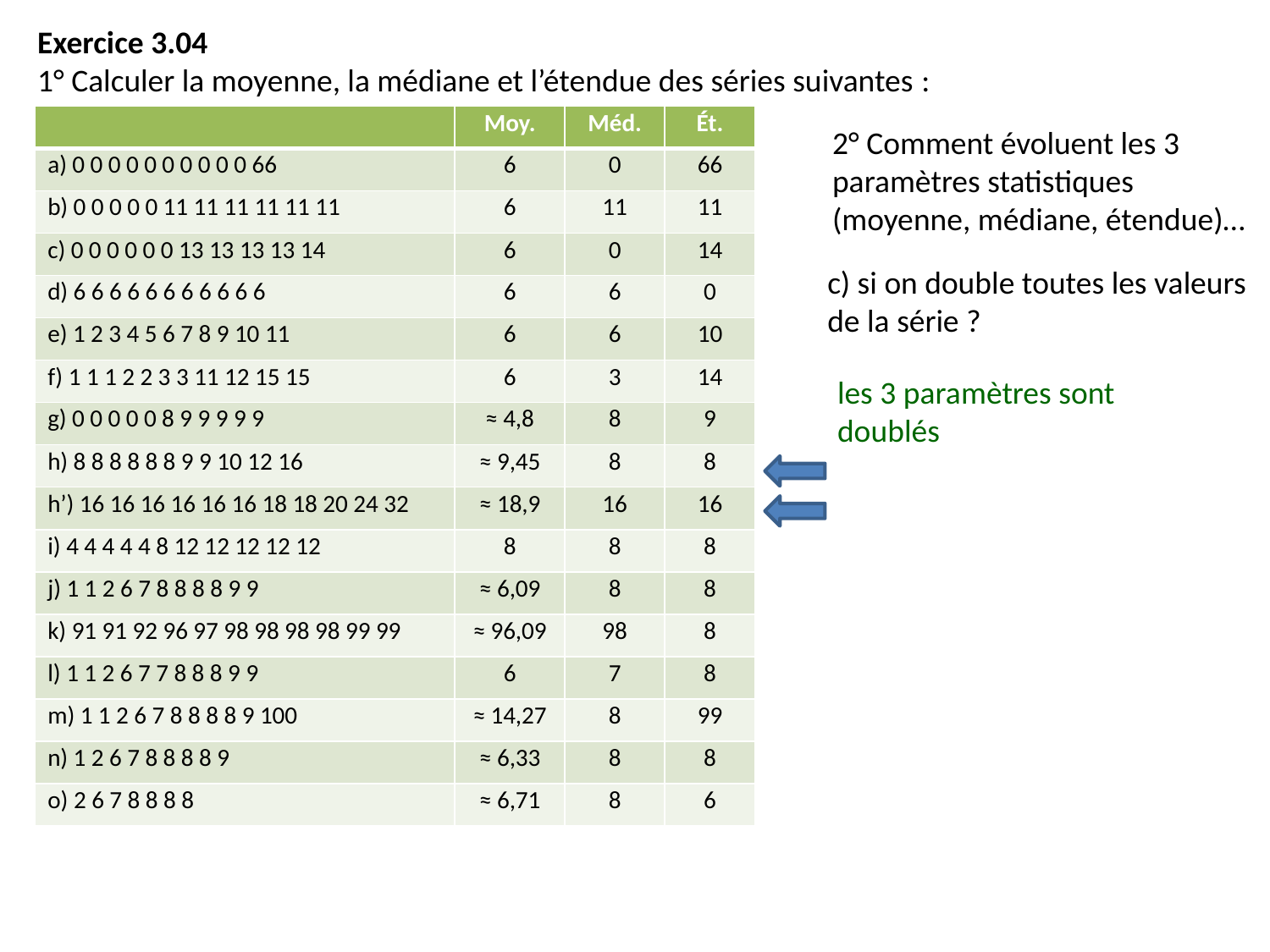

Exercice 3.04
1° Calculer la moyenne, la médiane et l’étendue des séries suivantes :

|  | Moy. | Méd. | Ét. |
| --- | --- | --- | --- |
| a) 0 0 0 0 0 0 0 0 0 0 66 | 6 | 0 | 66 |
| b) 0 0 0 0 0 11 11 11 11 11 11 | 6 | 11 | 11 |
| c) 0 0 0 0 0 0 13 13 13 13 14 | 6 | 0 | 14 |
| d) 6 6 6 6 6 6 6 6 6 6 6 | 6 | 6 | 0 |
| e) 1 2 3 4 5 6 7 8 9 10 11 | 6 | 6 | 10 |
| f) 1 1 1 2 2 3 3 11 12 15 15 | 6 | 3 | 14 |
| g) 0 0 0 0 0 8 9 9 9 9 9 | ≈ 4,8 | 8 | 9 |
| h) 8 8 8 8 8 8 9 9 10 12 16 | ≈ 9,45 | 8 | 8 |
| h’) 16 16 16 16 16 16 18 18 20 24 32 | ≈ 18,9 | 16 | 16 |
| i) 4 4 4 4 4 8 12 12 12 12 12 | 8 | 8 | 8 |
| j) 1 1 2 6 7 8 8 8 8 9 9 | ≈ 6,09 | 8 | 8 |
| k) 91 91 92 96 97 98 98 98 98 99 99 | ≈ 96,09 | 98 | 8 |
| l) 1 1 2 6 7 7 8 8 8 9 9 | 6 | 7 | 8 |
| m) 1 1 2 6 7 8 8 8 8 9 100 | ≈ 14,27 | 8 | 99 |
| n) 1 2 6 7 8 8 8 8 9 | ≈ 6,33 | 8 | 8 |
| o) 2 6 7 8 8 8 8 | ≈ 6,71 | 8 | 6 |
2° Comment évoluent les 3 paramètres statistiques (moyenne, médiane, étendue)…
c) si on double toutes les valeurs de la série ?
les 3 paramètres sont doublés